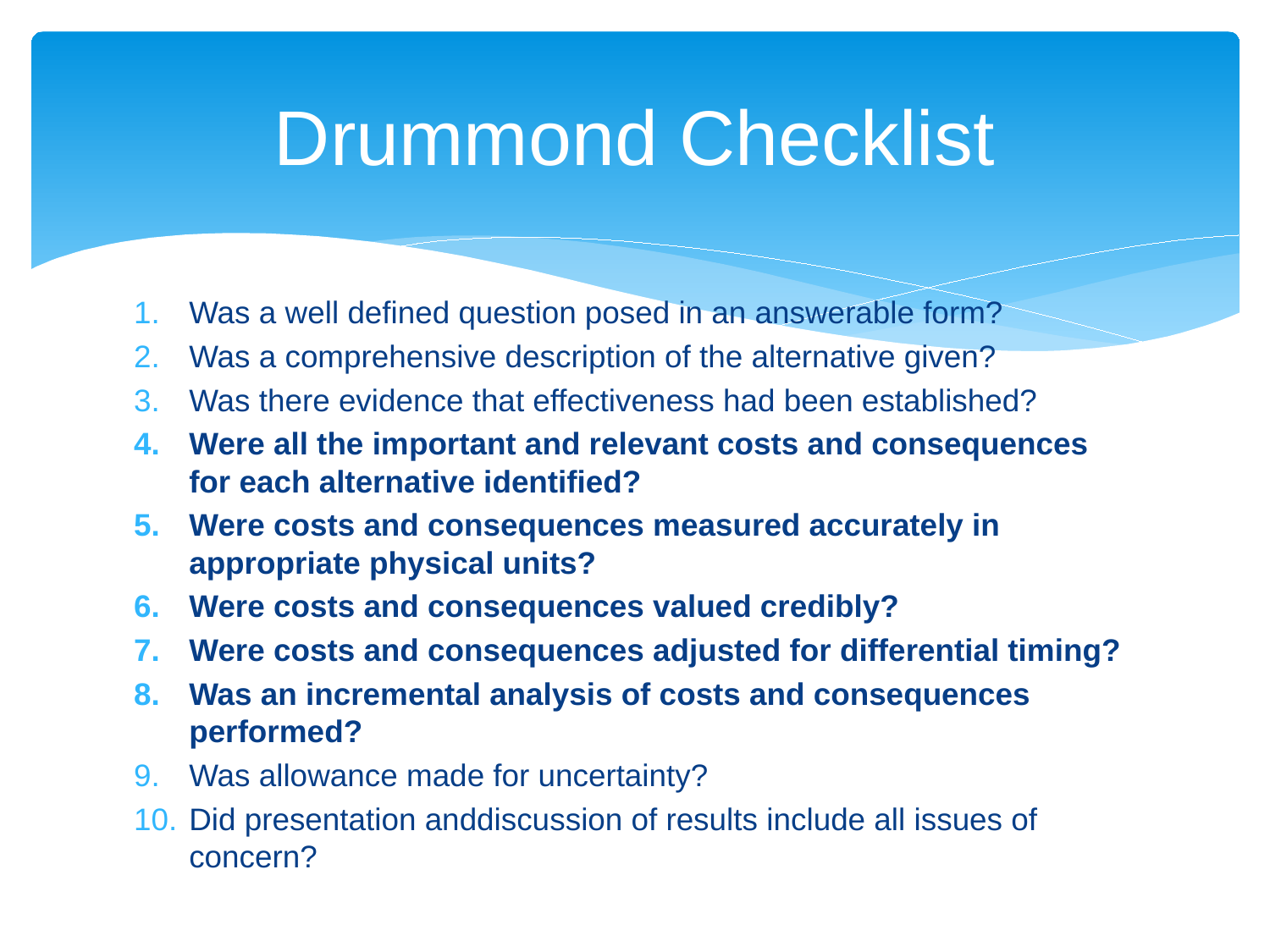

# Drummond Checklist
Was a well defined question posed in an answerable form?
Was a comprehensive description of the alternative given?
Was there evidence that effectiveness had been established?
Were all the important and relevant costs and consequences for each alternative identified?
Were costs and consequences measured accurately in appropriate physical units?
Were costs and consequences valued credibly?
Were costs and consequences adjusted for differential timing?
Was an incremental analysis of costs and consequences performed?
Was allowance made for uncertainty?
Did presentation anddiscussion of results include all issues of concern?